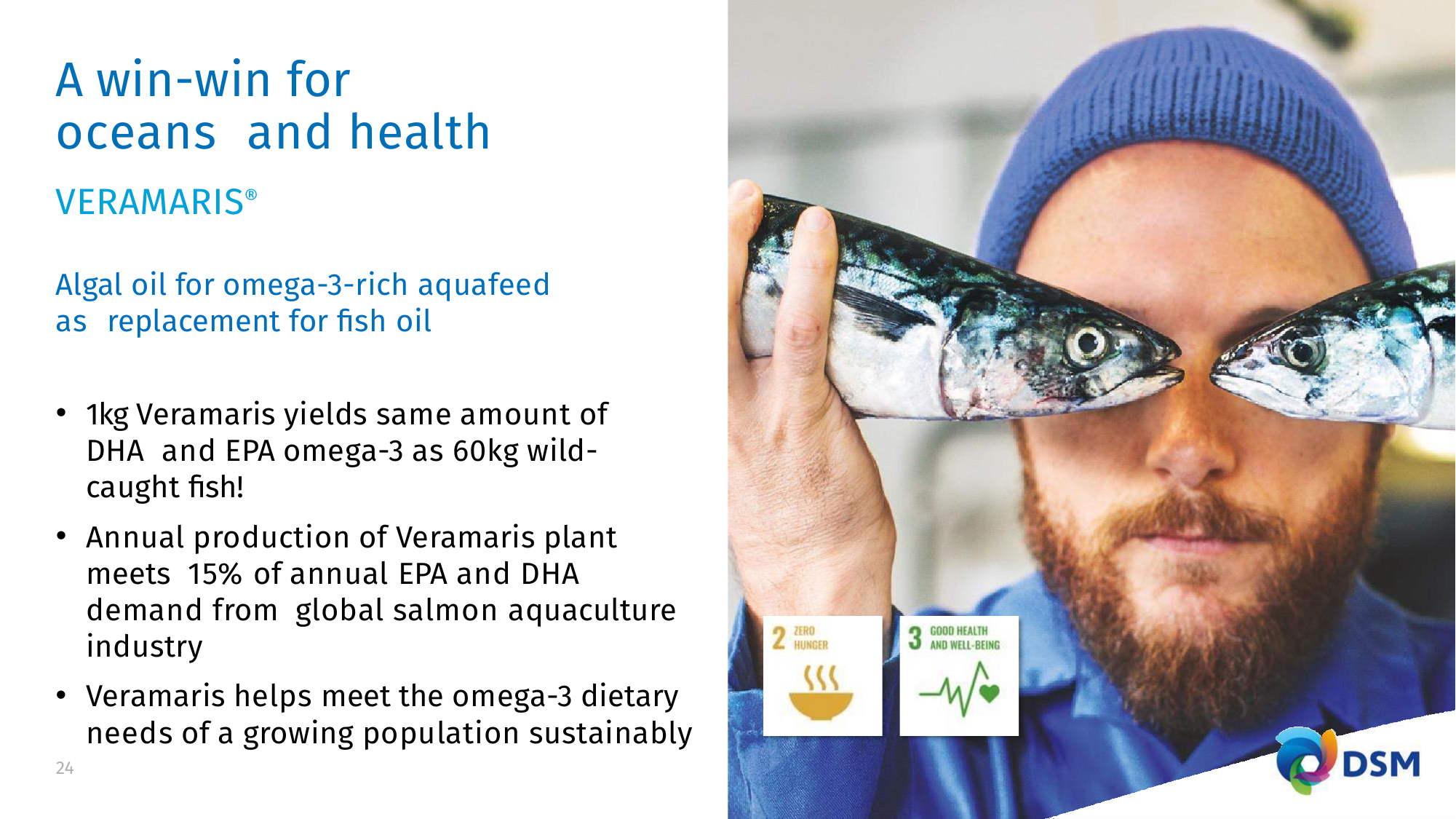

# A win-win for oceans  and health
VERAMARIS®

Algal oil for omega-3-rich aquafeed as  replacement for fish oil

1kg Veramaris yields same amount of DHA  and EPA omega-3 as 60kg wild-caught fish!
Annual production of Veramaris plant meets  15% of annual EPA and DHA demand from  global salmon aquaculture industry
Veramaris helps meet the omega-3 dietary
needs of a growing population sustainably
24